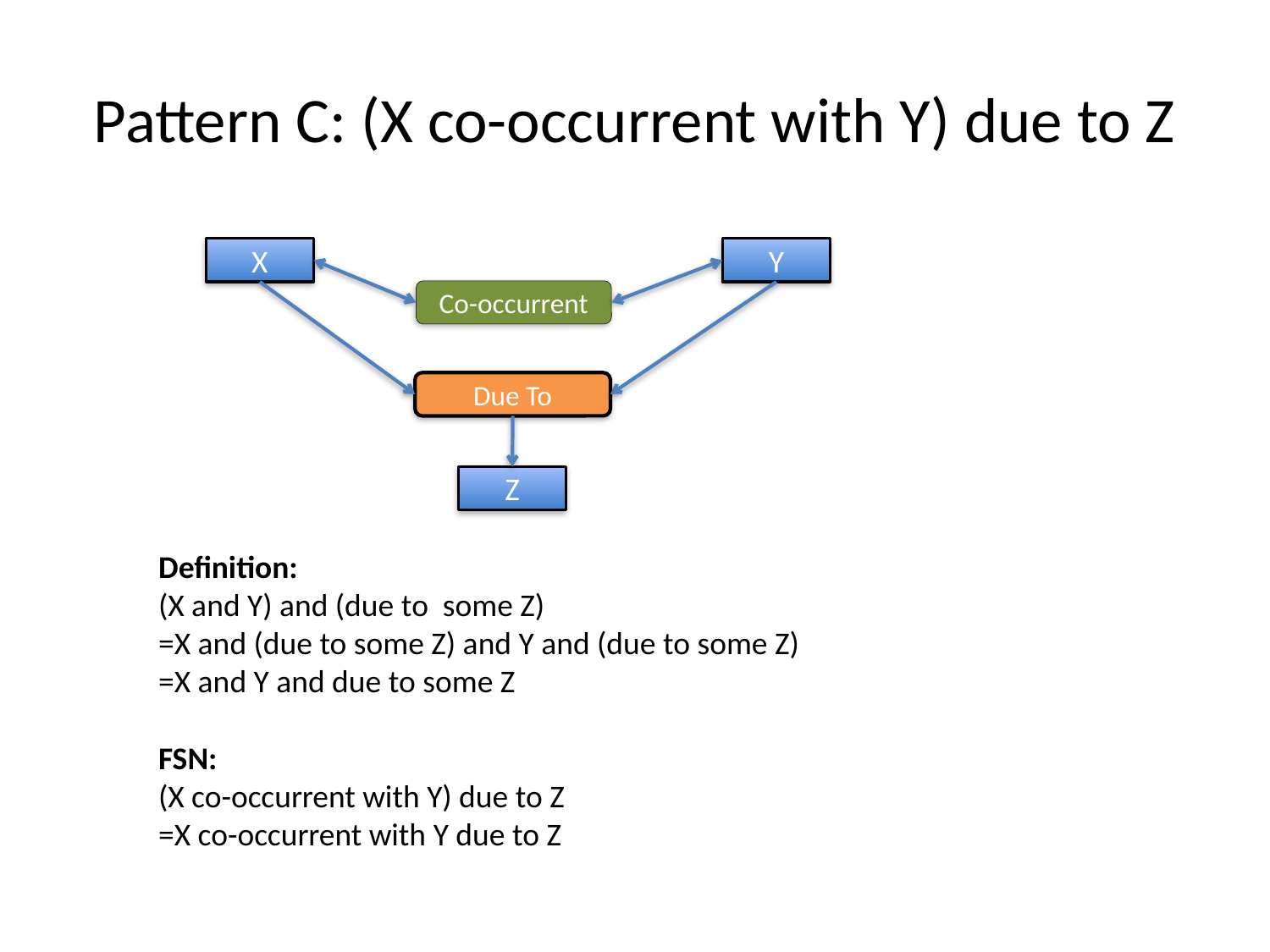

# Pattern C: (X co-occurrent with Y) due to Z
X
Y
Co-occurrent
Due To
Z
Definition:
(X and Y) and (due to  some Z)
=X and (due to some Z) and Y and (due to some Z)
=X and Y and due to some Z
FSN:
(X co-occurrent with Y) due to Z
=X co-occurrent with Y due to Z